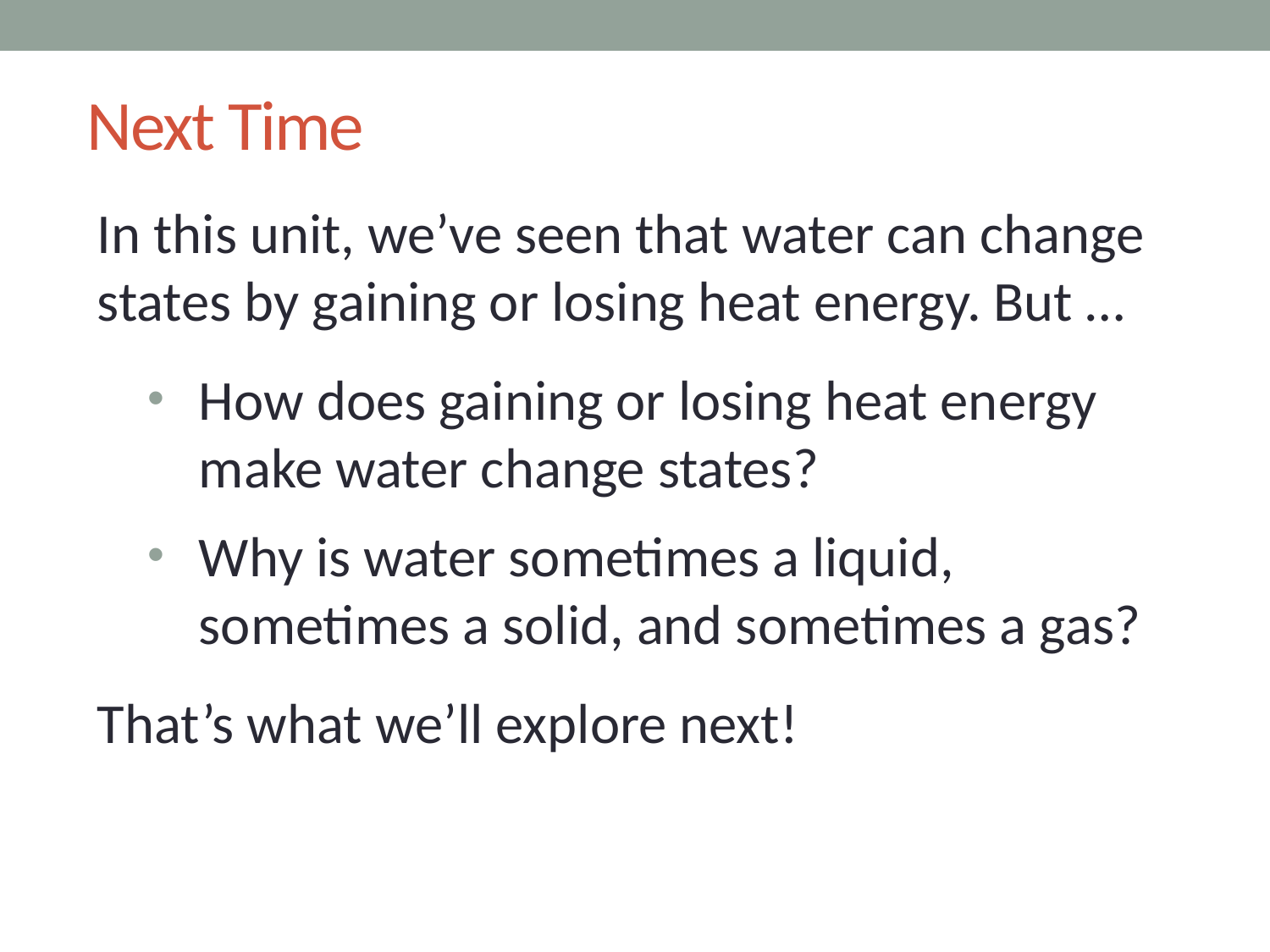

# Next Time
In this unit, we’ve seen that water can change states by gaining or losing heat energy. But …
How does gaining or losing heat energy make water change states?
Why is water sometimes a liquid, sometimes a solid, and sometimes a gas?
That’s what we’ll explore next!